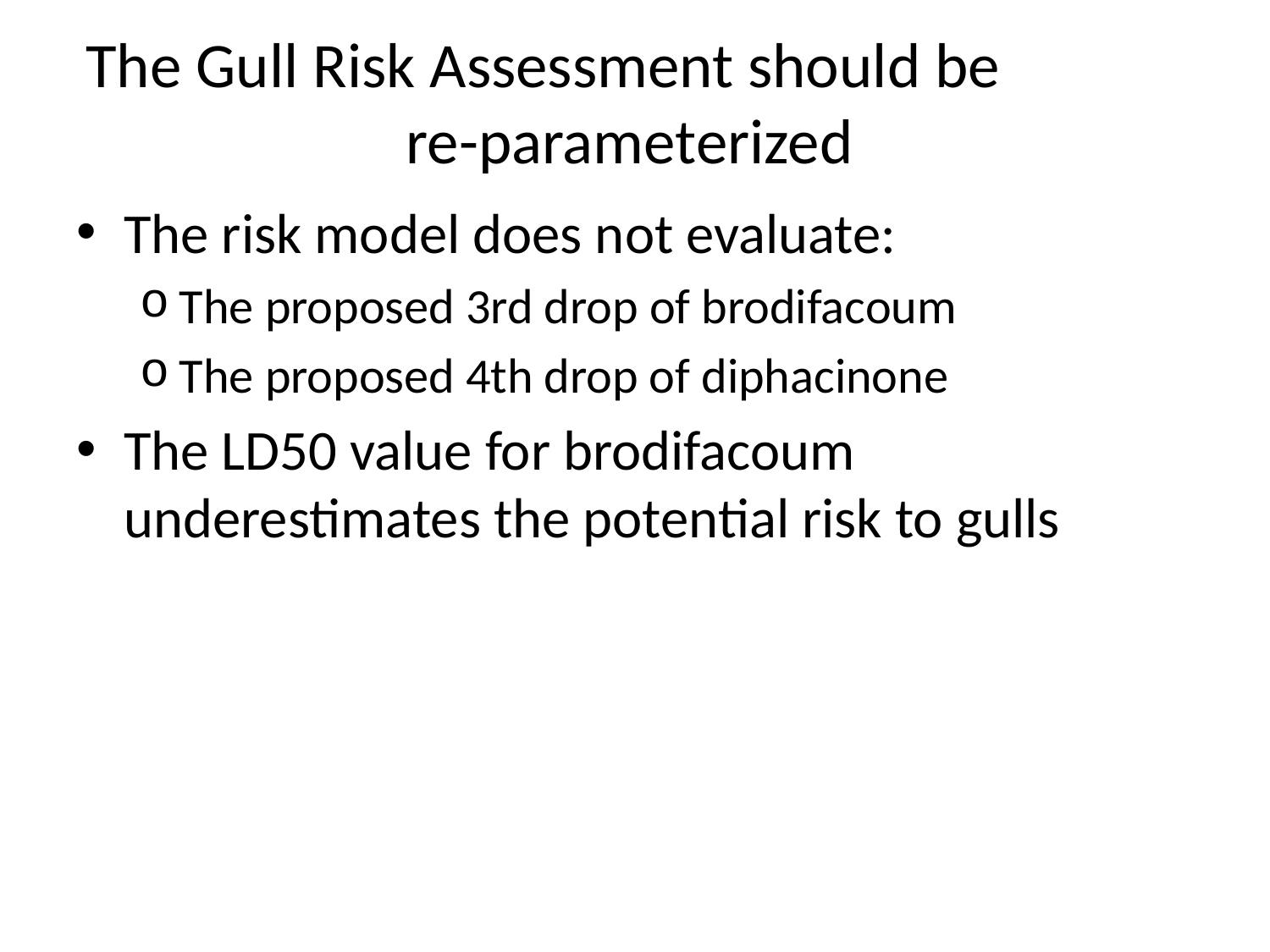

# The Gull Risk Assessment should be             re-parameterized
The risk model does not evaluate:
The proposed 3rd drop of brodifacoum
The proposed 4th drop of diphacinone
The LD50 value for brodifacoum underestimates the potential risk to gulls